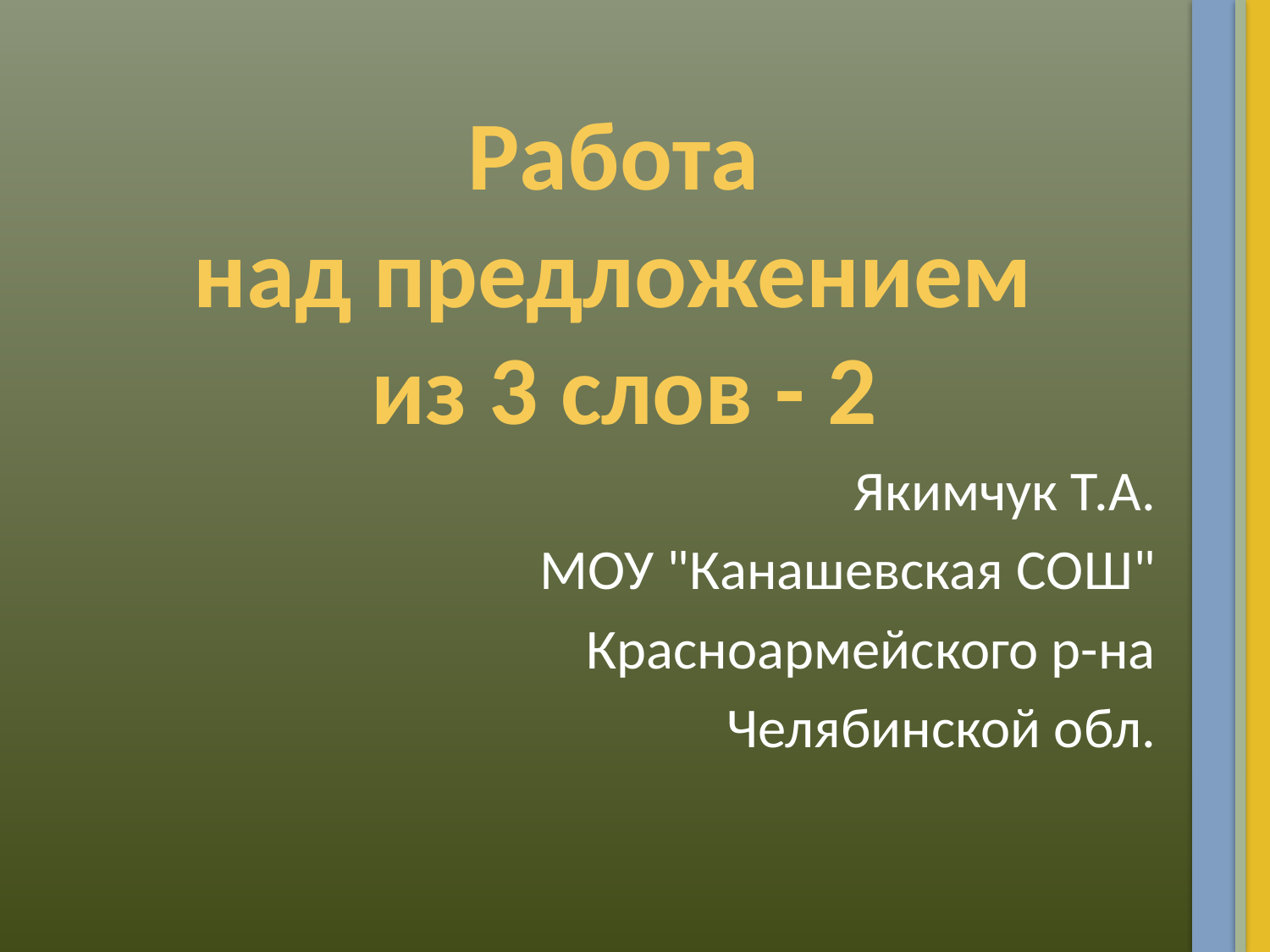

# Работа над предложением из 3 слов - 2
Якимчук Т.А.
МОУ "Канашевская СОШ"
Красноармейского р-на
Челябинской обл.